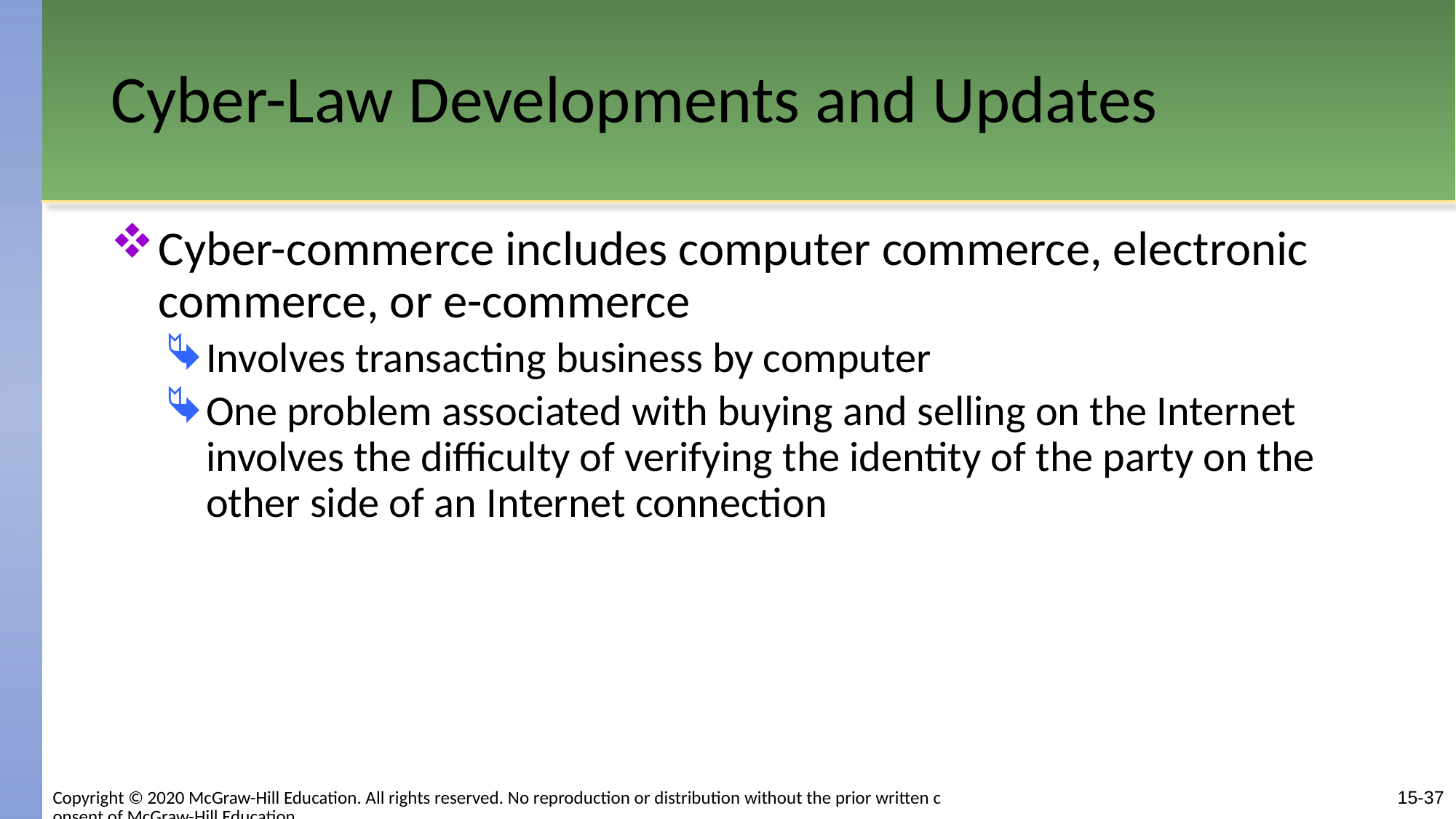

# Cyber-Law Developments and Updates
Cyber-commerce includes computer commerce, electronic commerce, or e-commerce
Involves transacting business by computer
One problem associated with buying and selling on the Internet involves the difficulty of verifying the identity of the party on the other side of an Internet connection
15-37
Copyright © 2020 McGraw-Hill Education. All rights reserved. No reproduction or distribution without the prior written consent of McGraw-Hill Education.